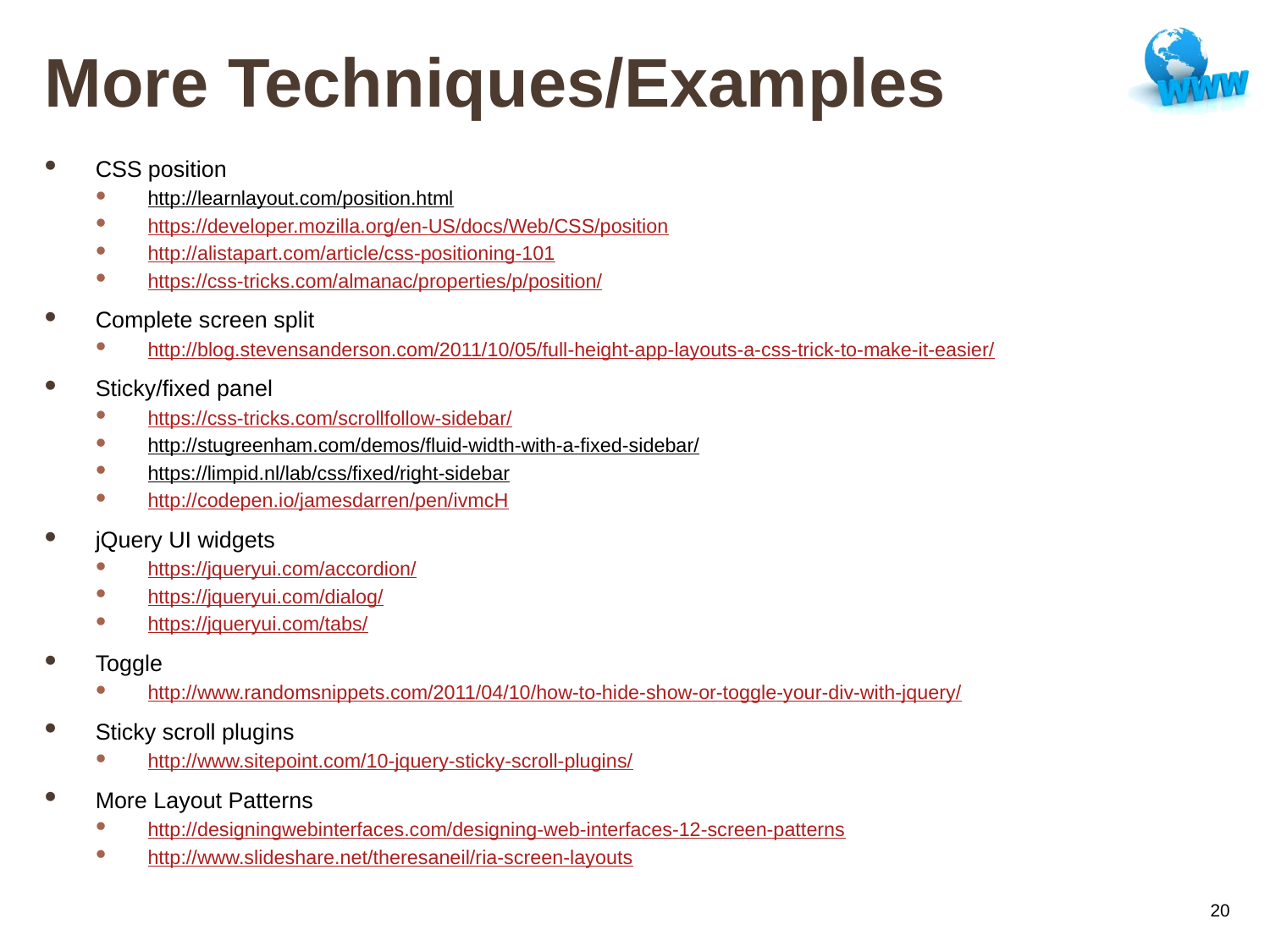

# More Techniques/Examples
CSS position
http://learnlayout.com/position.html
https://developer.mozilla.org/en-US/docs/Web/CSS/position
http://alistapart.com/article/css-positioning-101
https://css-tricks.com/almanac/properties/p/position/
Complete screen split
http://blog.stevensanderson.com/2011/10/05/full-height-app-layouts-a-css-trick-to-make-it-easier/
Sticky/fixed panel
https://css-tricks.com/scrollfollow-sidebar/
http://stugreenham.com/demos/fluid-width-with-a-fixed-sidebar/
https://limpid.nl/lab/css/fixed/right-sidebar
http://codepen.io/jamesdarren/pen/ivmcH
jQuery UI widgets
https://jqueryui.com/accordion/
https://jqueryui.com/dialog/
https://jqueryui.com/tabs/
Toggle
http://www.randomsnippets.com/2011/04/10/how-to-hide-show-or-toggle-your-div-with-jquery/
Sticky scroll plugins
http://www.sitepoint.com/10-jquery-sticky-scroll-plugins/
More Layout Patterns
http://designingwebinterfaces.com/designing-web-interfaces-12-screen-patterns
http://www.slideshare.net/theresaneil/ria-screen-layouts
20